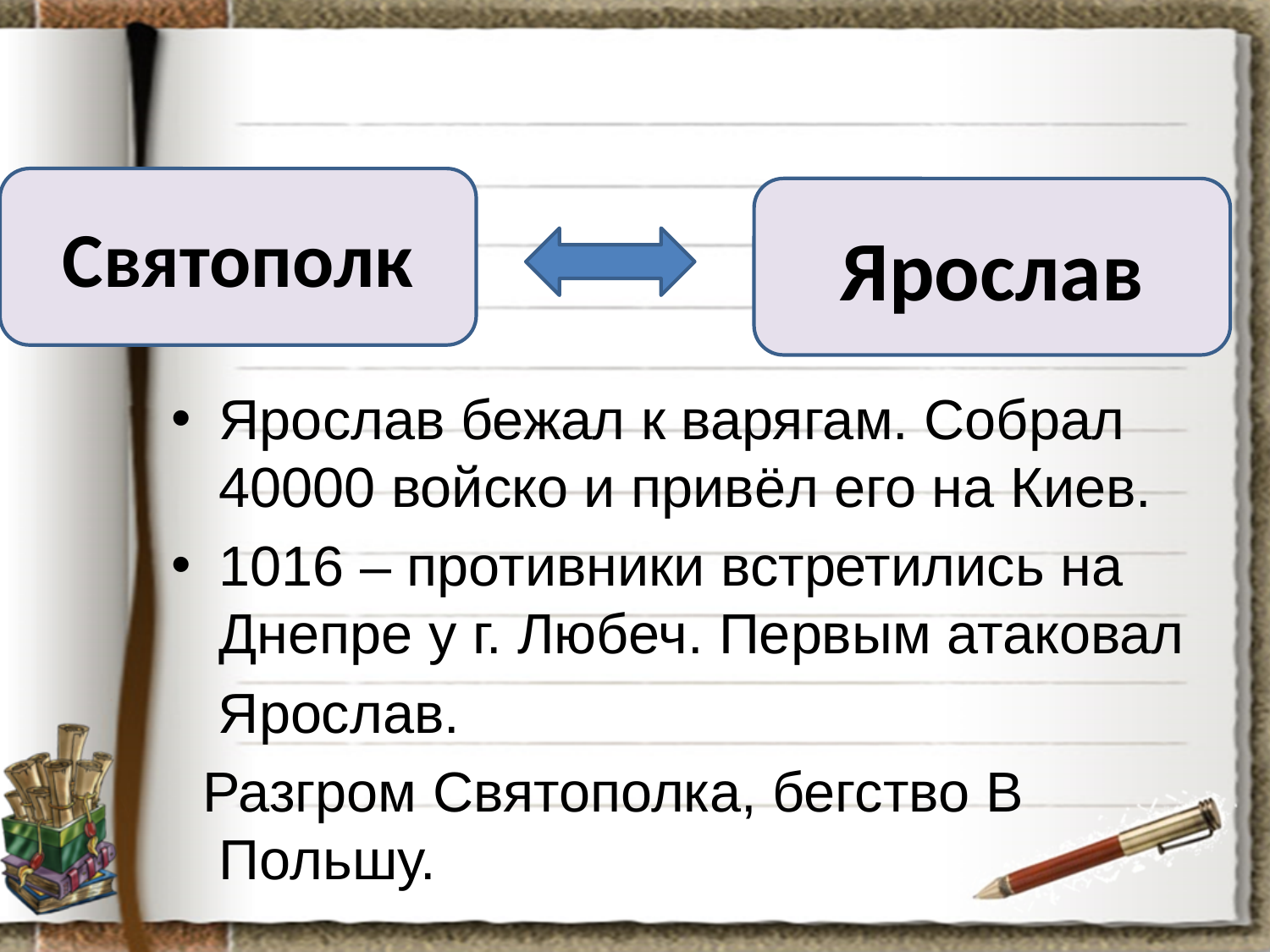

Святополк
Ярослав

Ярослав бежал к варягам. Собрал 40000 войско и привёл его на Киев.
1016 – противники встретились на Днепре у г. Любеч. Первым атаковал
   Ярослав.
  Разгром Святополка, бегство В Польшу.